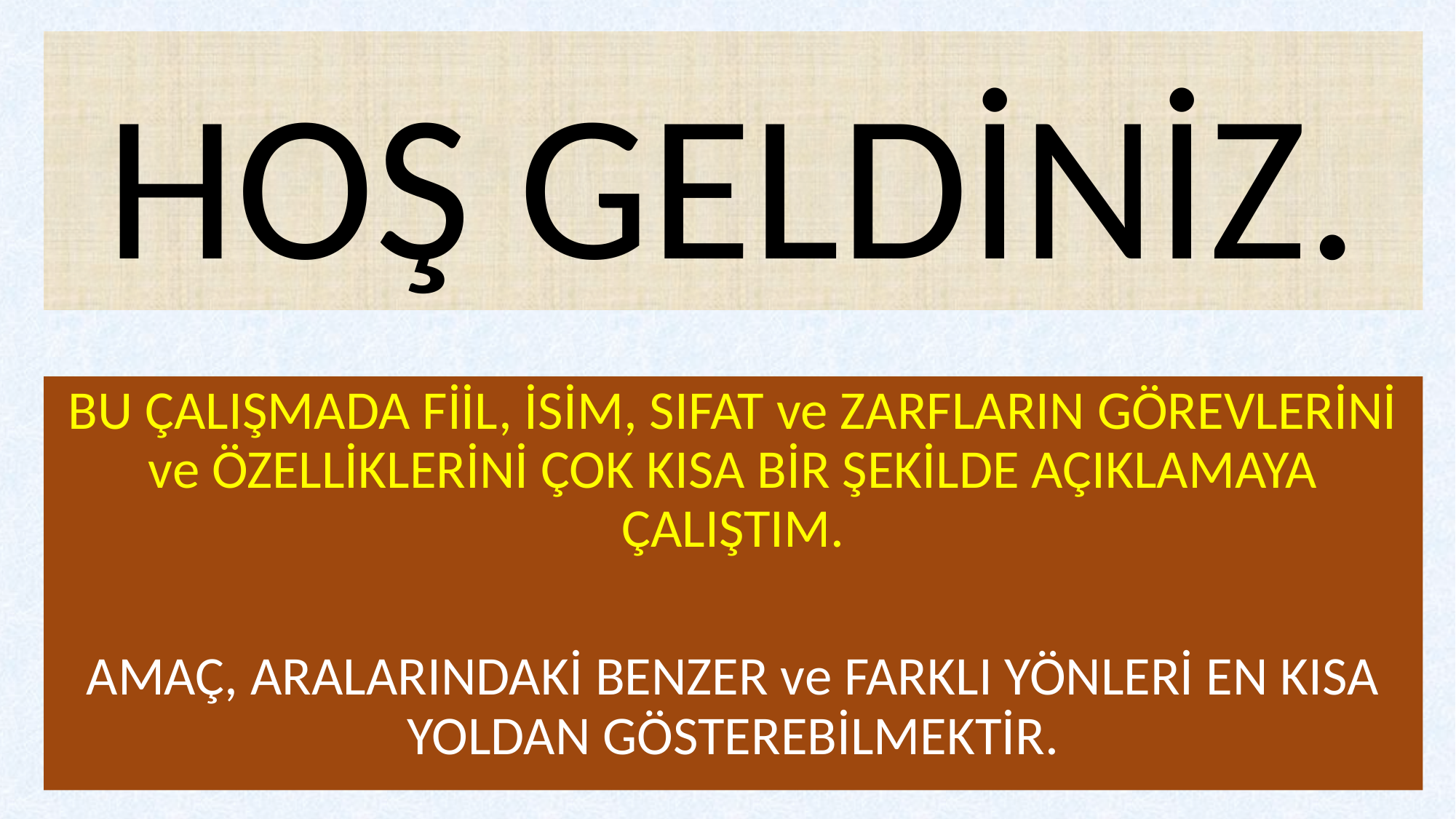

# HOŞ GELDİNİZ.
BU ÇALIŞMADA FİİL, İSİM, SIFAT ve ZARFLARIN GÖREVLERİNİ ve ÖZELLİKLERİNİ ÇOK KISA BİR ŞEKİLDE AÇIKLAMAYA ÇALIŞTIM.

AMAÇ, ARALARINDAKİ BENZER ve FARKLI YÖNLERİ EN KISA YOLDAN GÖSTEREBİLMEKTİR.